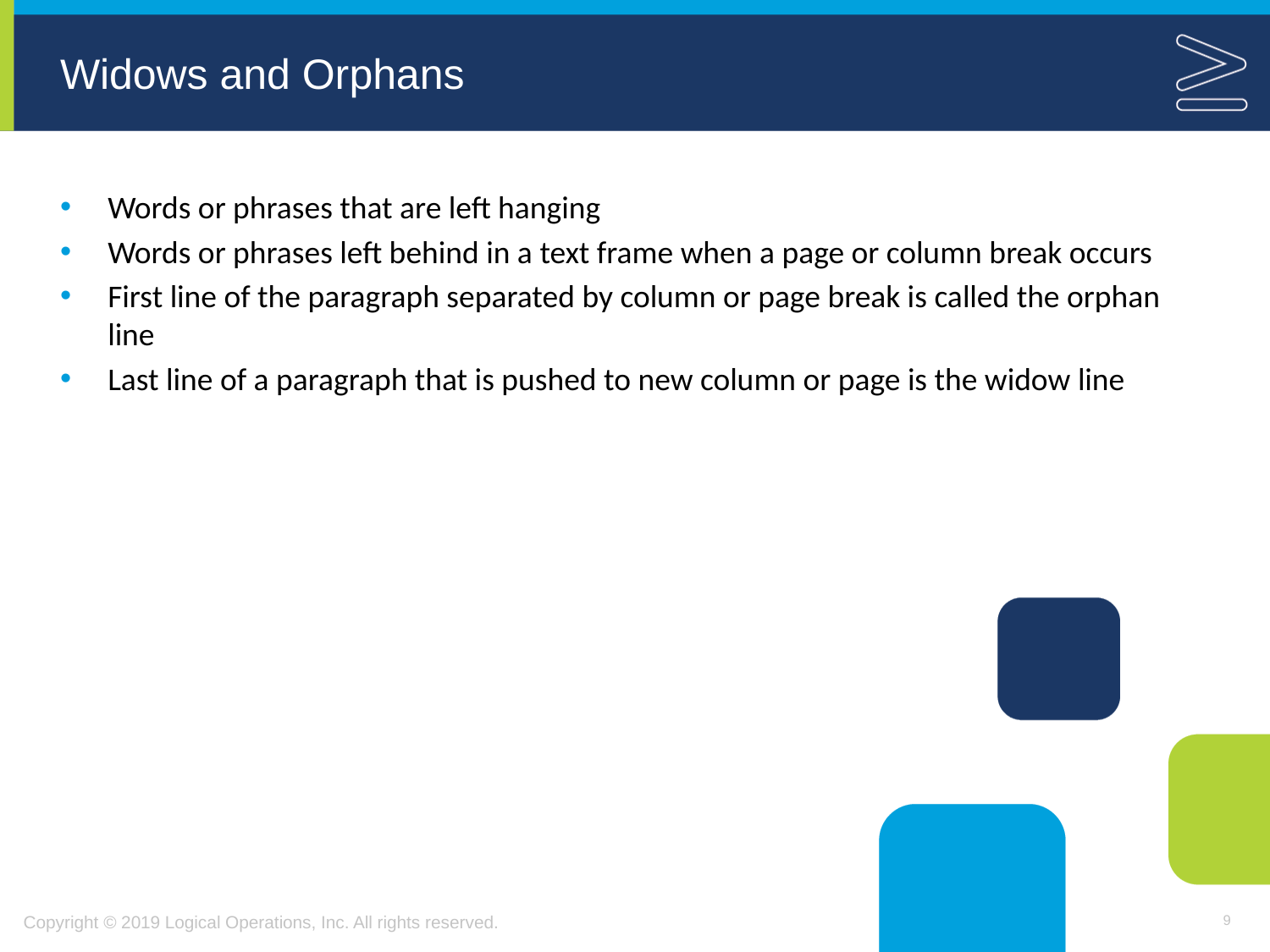

# Widows and Orphans
Words or phrases that are left hanging
Words or phrases left behind in a text frame when a page or column break occurs
First line of the paragraph separated by column or page break is called the orphan line
Last line of a paragraph that is pushed to new column or page is the widow line

9